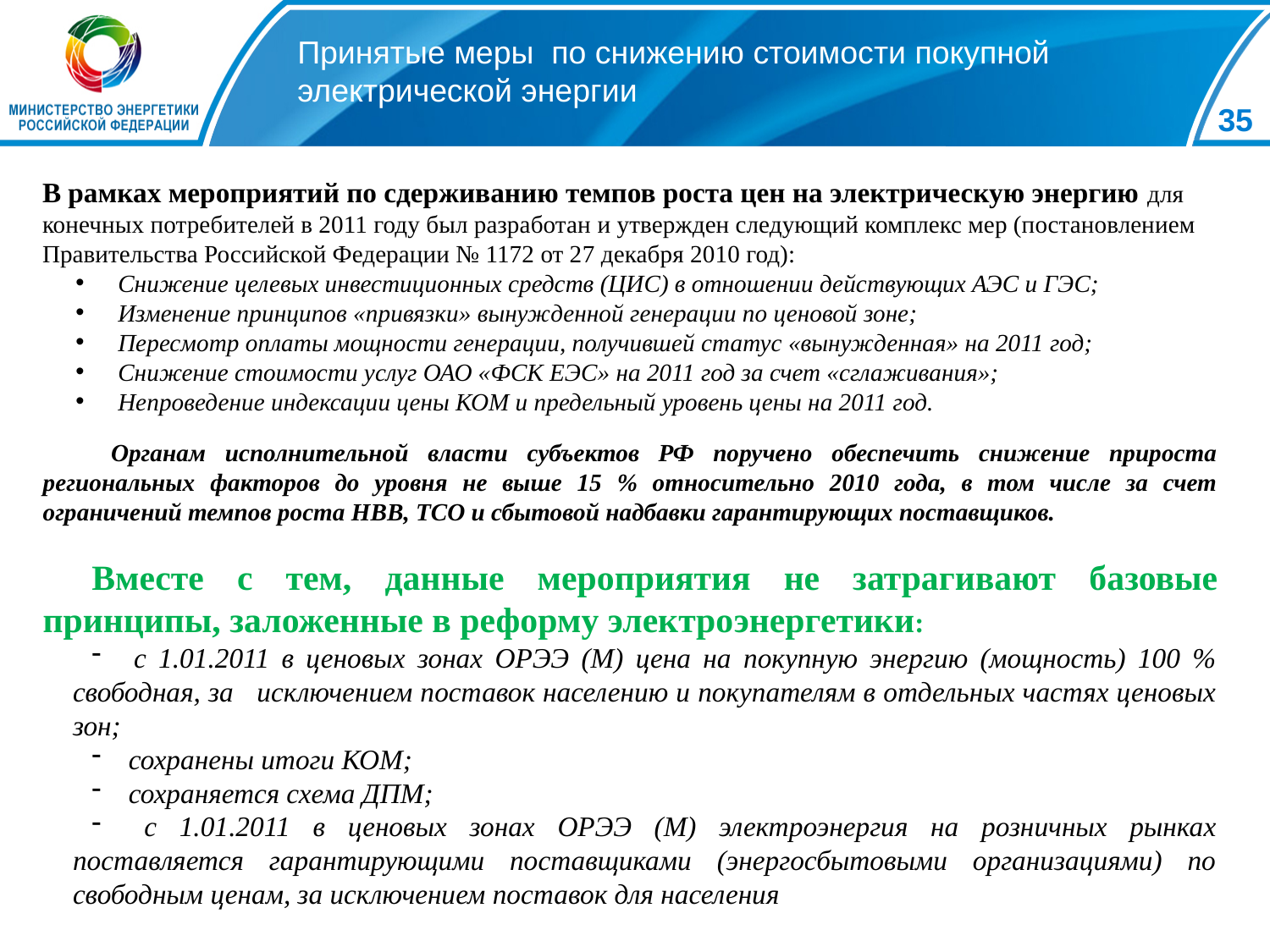

35
Принятые меры  по снижению стоимости покупной электрической энергии
В рамках мероприятий по сдерживанию темпов роста цен на электрическую энергию для конечных потребителей в 2011 году был разработан и утвержден следующий комплекс мер (постановлением Правительства Российской Федерации № 1172 от 27 декабря 2010 год):
  Снижение целевых инвестиционных средств (ЦИС) в отношении действующих АЭС и ГЭС;
  Изменение принципов «привязки» вынужденной генерации по ценовой зоне;
  Пересмотр оплаты мощности генерации, получившей статус «вынужденная» на 2011 год;
  Снижение стоимости услуг ОАО «ФСК ЕЭС» на 2011 год за счет «сглаживания»;
  Непроведение индексации цены КОМ и предельный уровень цены на 2011 год.

 Органам исполнительной власти субъектов РФ поручено обеспечить снижение прироста региональных факторов до уровня не выше 15 % относительно 2010 года, в том числе за счет ограничений темпов роста НВВ, ТСО и сбытовой надбавки гарантирующих поставщиков.

Вместе с тем, данные мероприятия не затрагивают базовые принципы, заложенные в реформу электроэнергетики:
 с 1.01.2011 в ценовых зонах ОРЭЭ (М) цена на покупную энергию (мощность) 100 % свободная, за   исключением поставок населению и покупателям в отдельных частях ценовых зон;
 сохранены итоги КОМ;
 сохраняется схема ДПМ;
 с 1.01.2011 в ценовых зонах ОРЭЭ (М) электроэнергия на розничных рынках поставляется гарантирующими поставщиками (энергосбытовыми организациями) по свободным ценам, за исключением поставок для населения